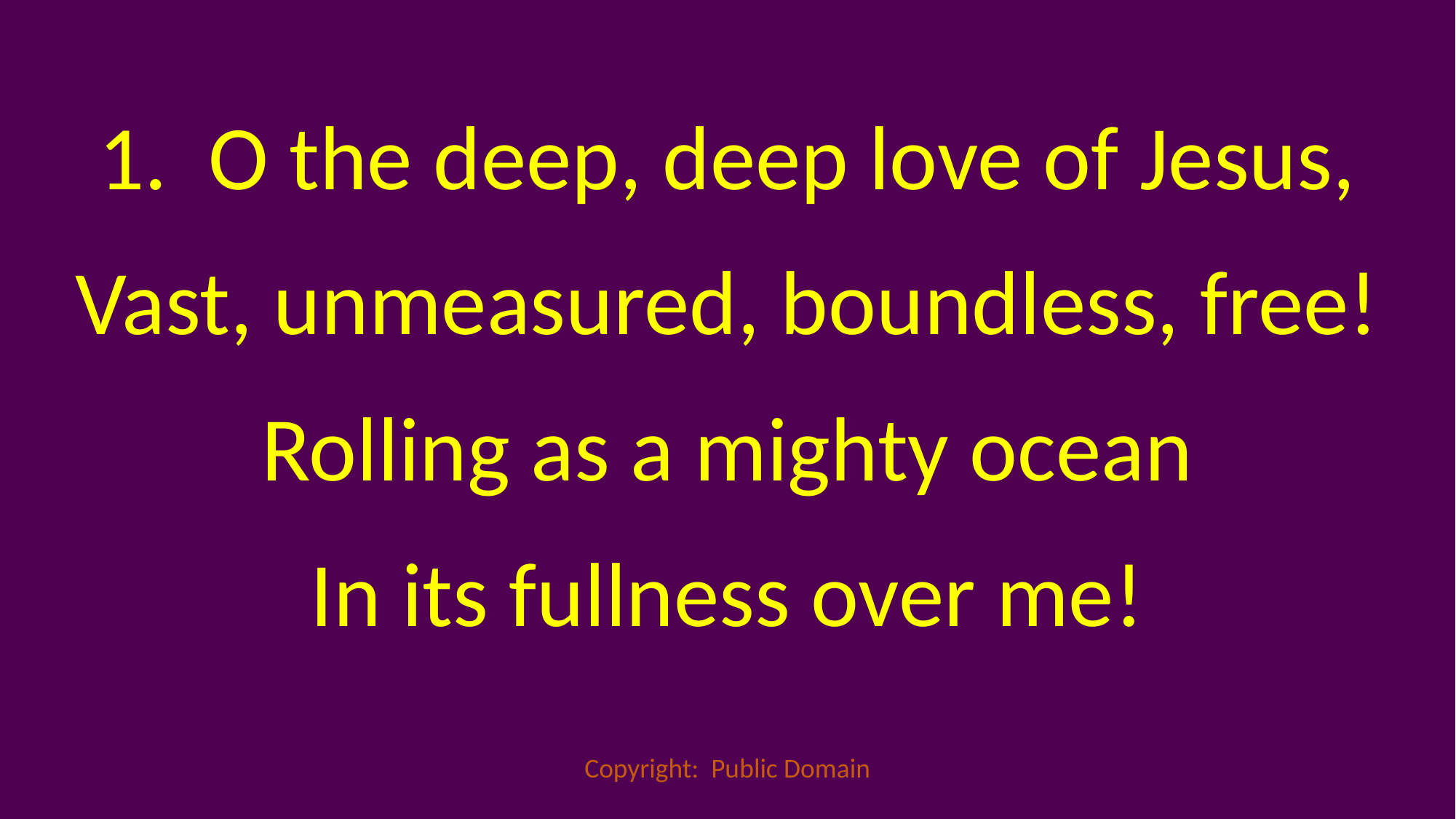

1.  O the deep, deep love of Jesus,
Vast, unmeasured, boundless, free!
Rolling as a mighty ocean
In its fullness over me!
Copyright:  Public Domain